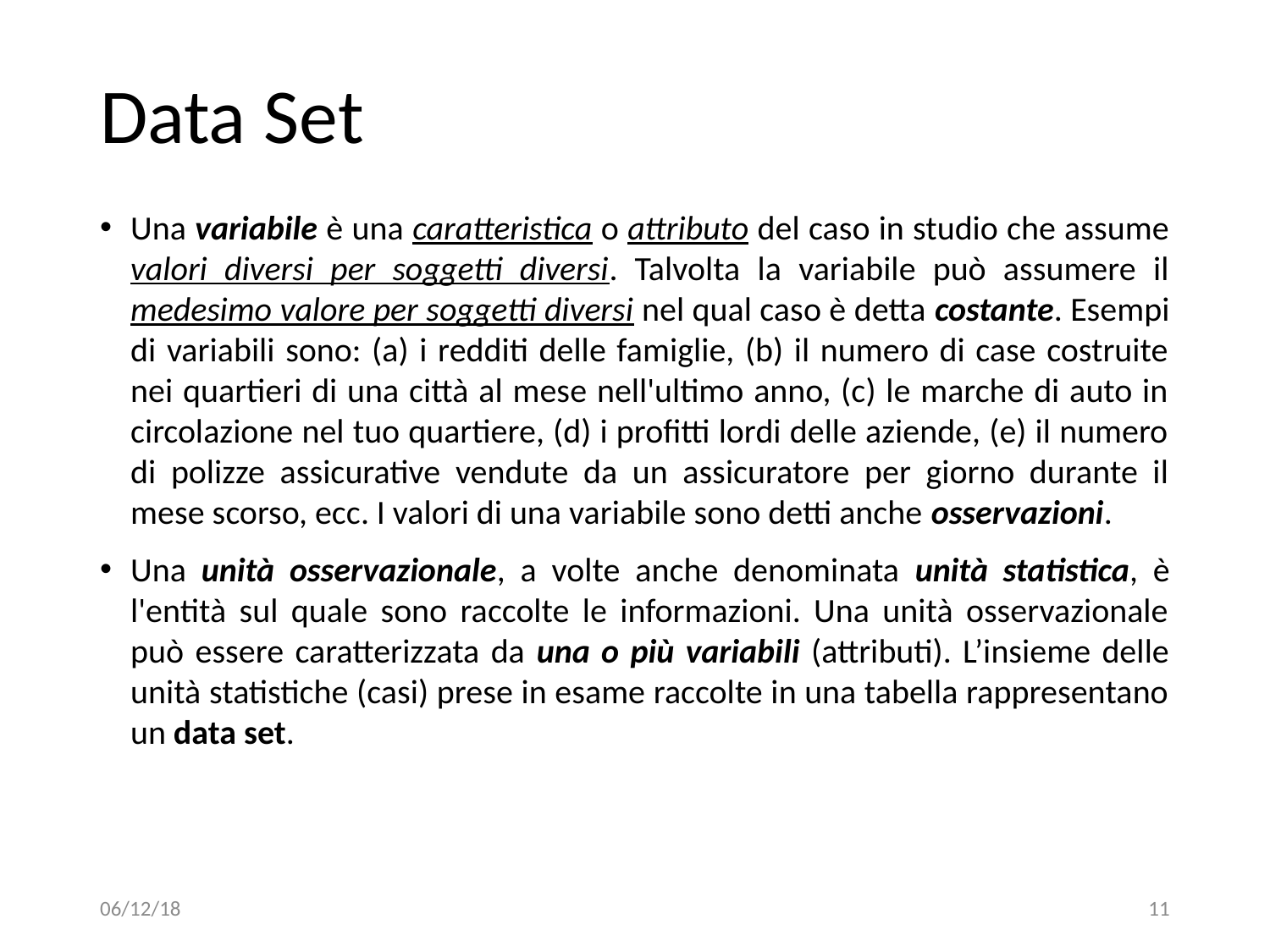

# Data Set
Una variabile è una caratteristica o attributo del caso in studio che assume valori diversi per soggetti diversi. Talvolta la variabile può assumere il medesimo valore per soggetti diversi nel qual caso è detta costante. Esempi di variabili sono: (a) i redditi delle famiglie, (b) il numero di case costruite nei quartieri di una città al mese nell'ultimo anno, (c) le marche di auto in circolazione nel tuo quartiere, (d) i profitti lordi delle aziende, (e) il numero di polizze assicurative vendute da un assicuratore per giorno durante il mese scorso, ecc. I valori di una variabile sono detti anche osservazioni.
Una unità osservazionale, a volte anche denominata unità statistica, è l'entità sul quale sono raccolte le informazioni. Una unità osservazionale può essere caratterizzata da una o più variabili (attributi). L’insieme delle unità statistiche (casi) prese in esame raccolte in una tabella rappresentano un data set.
06/12/18
11